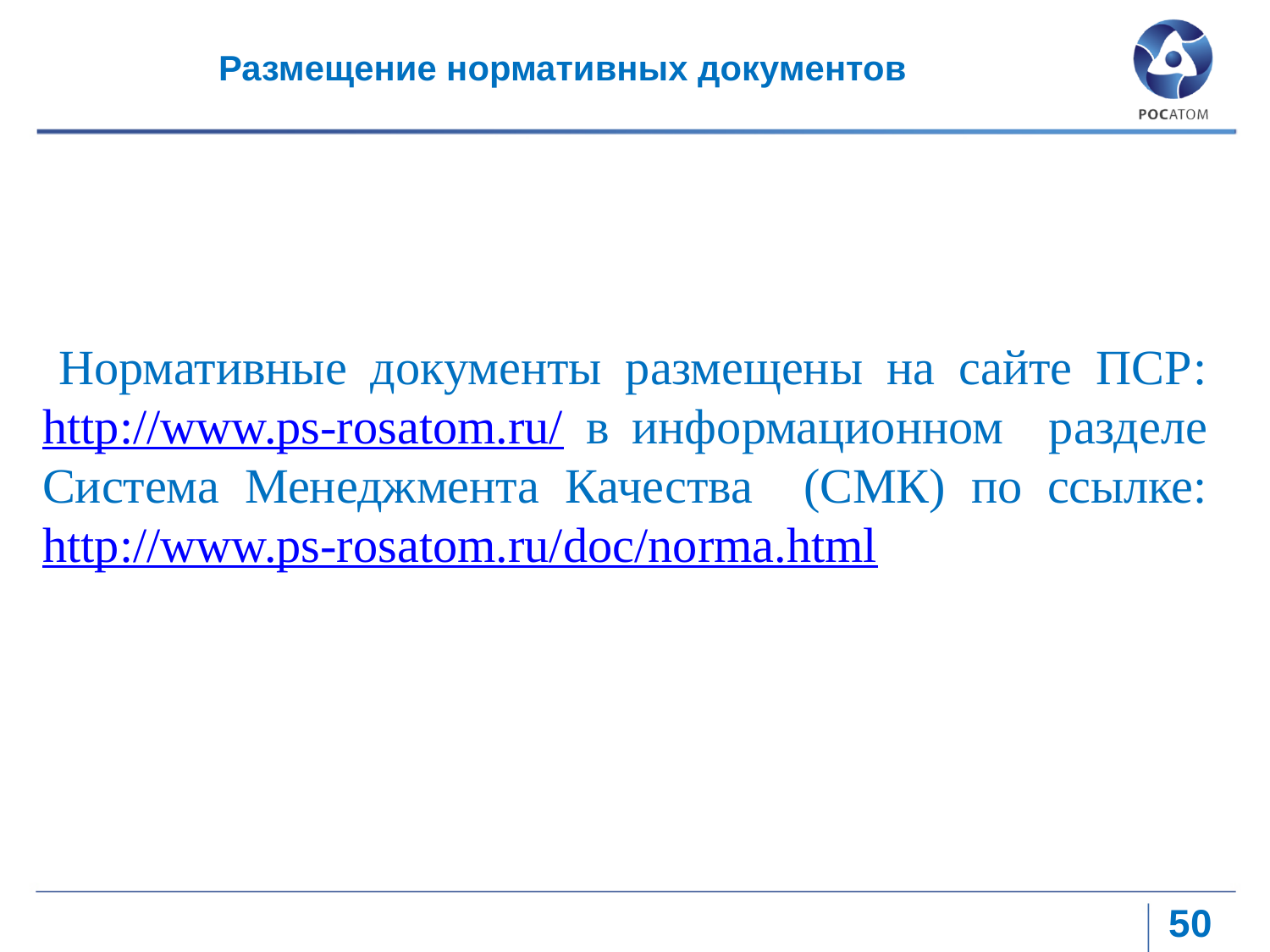

# Размещение нормативных документов
 Нормативные документы размещены на сайте ПСР: http://www.ps-rosatom.ru/ в информационном  разделе Система Менеджмента Качества  (СМК) по ссылке: http://www.ps-rosatom.ru/doc/norma.html

50